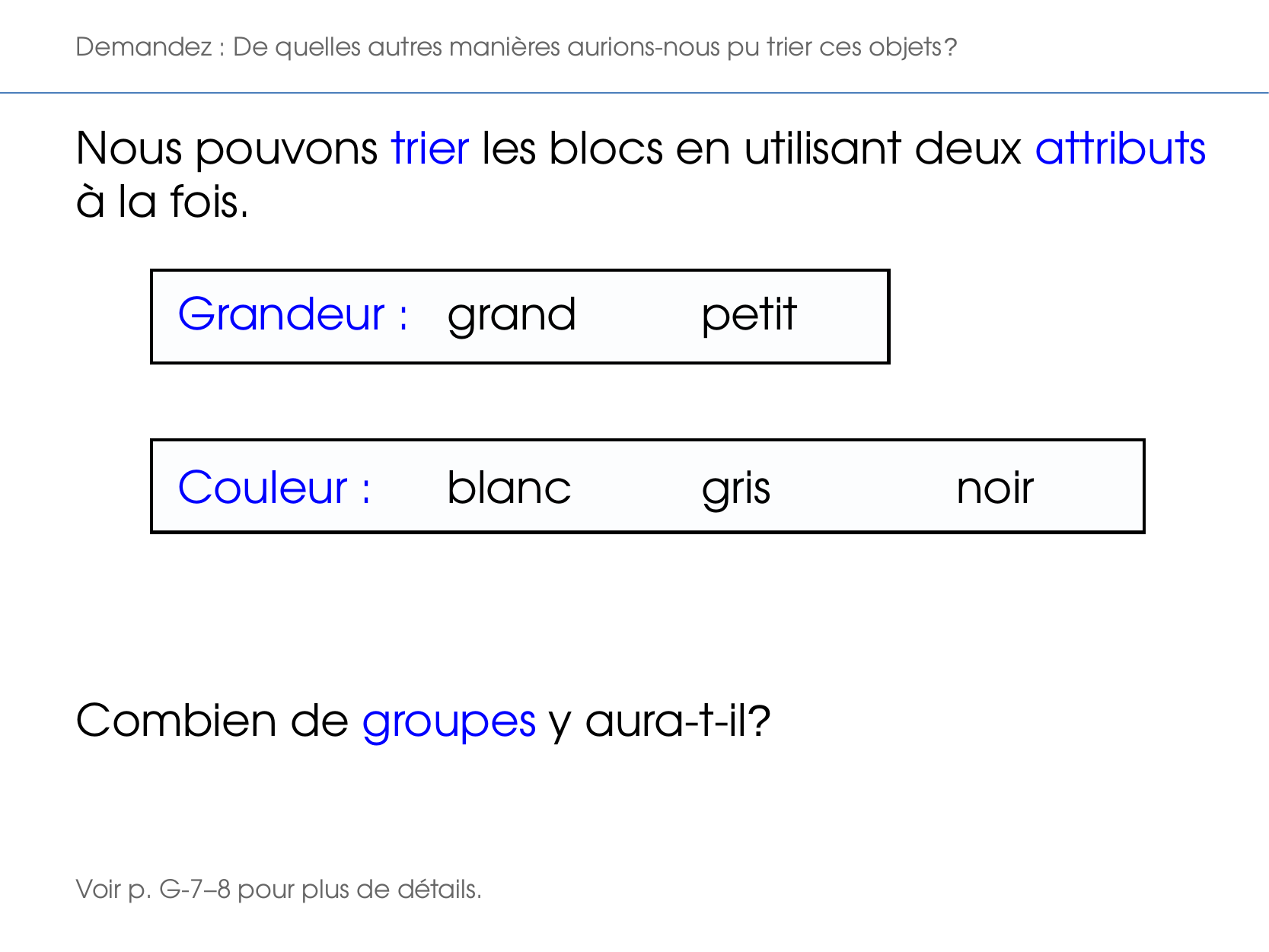

Demandez : De quelles autres manières aurions-nous pu trier ces objets?
Nous pouvons trier les blocs en utilisant deux attributs à la fois.

Grandeur :
grand
petit

Couleur :
blanc
gris
noir
Combien de groupes y aura-t-il?
Voir p. G-7–8 pour plus de détails.